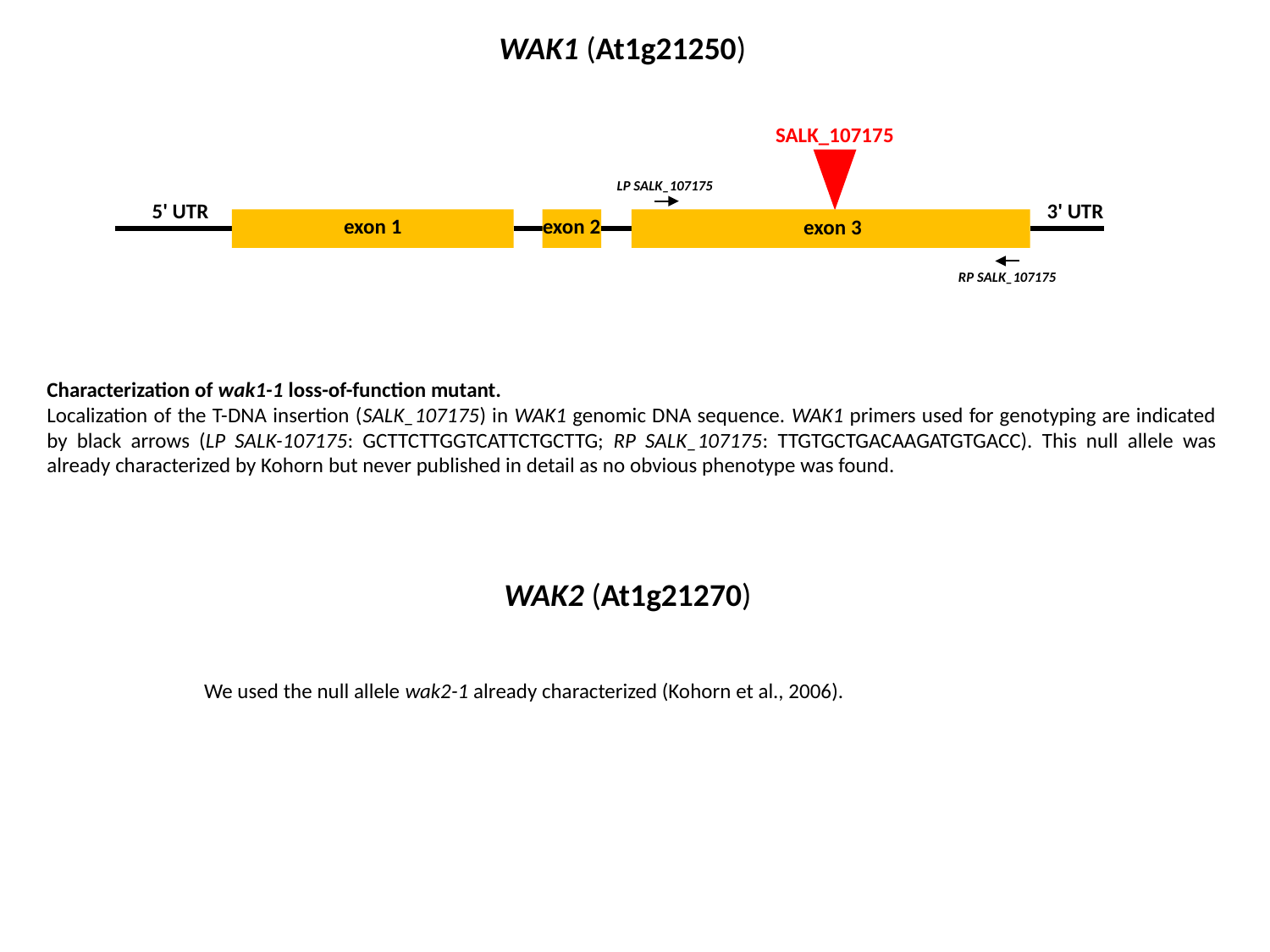

WAK1 (At1g21250)
SALK_107175

LP SALK_107175
5' UTR
3' UTR
exon 2
exon 1
exon 3

RP SALK_107175
Characterization of wak1-1 loss-of-function mutant.
Localization of the T-DNA insertion (SALK_107175) in WAK1 genomic DNA sequence. WAK1 primers used for genotyping are indicated by black arrows (LP SALK-107175: GCTTCTTGGTCATTCTGCTTG; RP SALK_107175: TTGTGCTGACAAGATGTGACC). This null allele was already characterized by Kohorn but never published in detail as no obvious phenotype was found.
WAK2 (At1g21270)
We used the null allele wak2-1 already characterized (Kohorn et al., 2006).